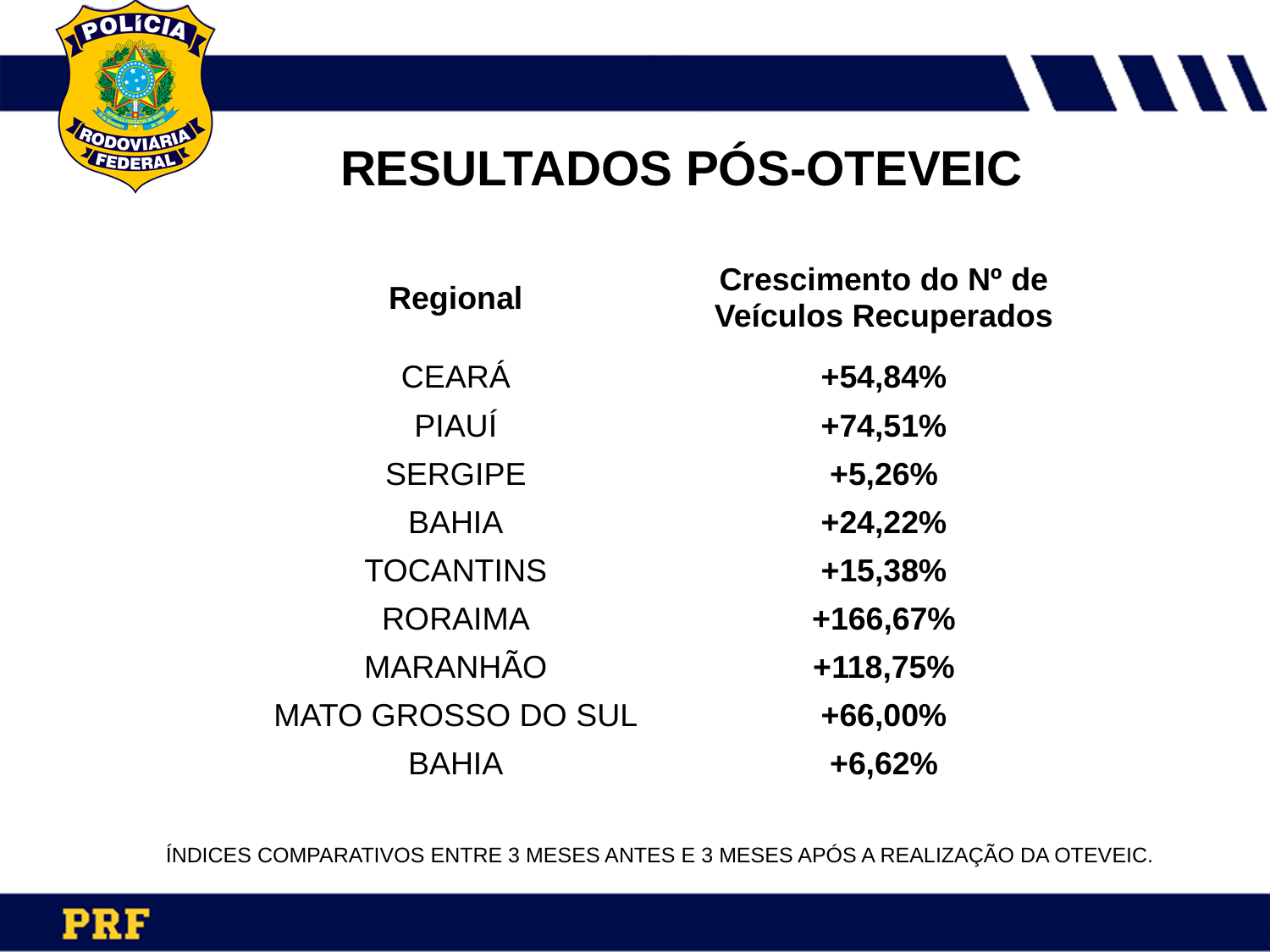

RESULTADOS PÓS-OTEVEIC
| Regional | Crescimento do Nº de Veículos Recuperados |
| --- | --- |
| CEARÁ | +54,84% |
| PIAUÍ | +74,51% |
| SERGIPE | +5,26% |
| BAHIA | +24,22% |
| TOCANTINS | +15,38% |
| RORAIMA | +166,67% |
| MARANHÃO | +118,75% |
| MATO GROSSO DO SUL | +66,00% |
| BAHIA | +6,62% |
ÍNDICES COMPARATIVOS ENTRE 3 MESES ANTES E 3 MESES APÓS A REALIZAÇÃO DA OTEVEIC.